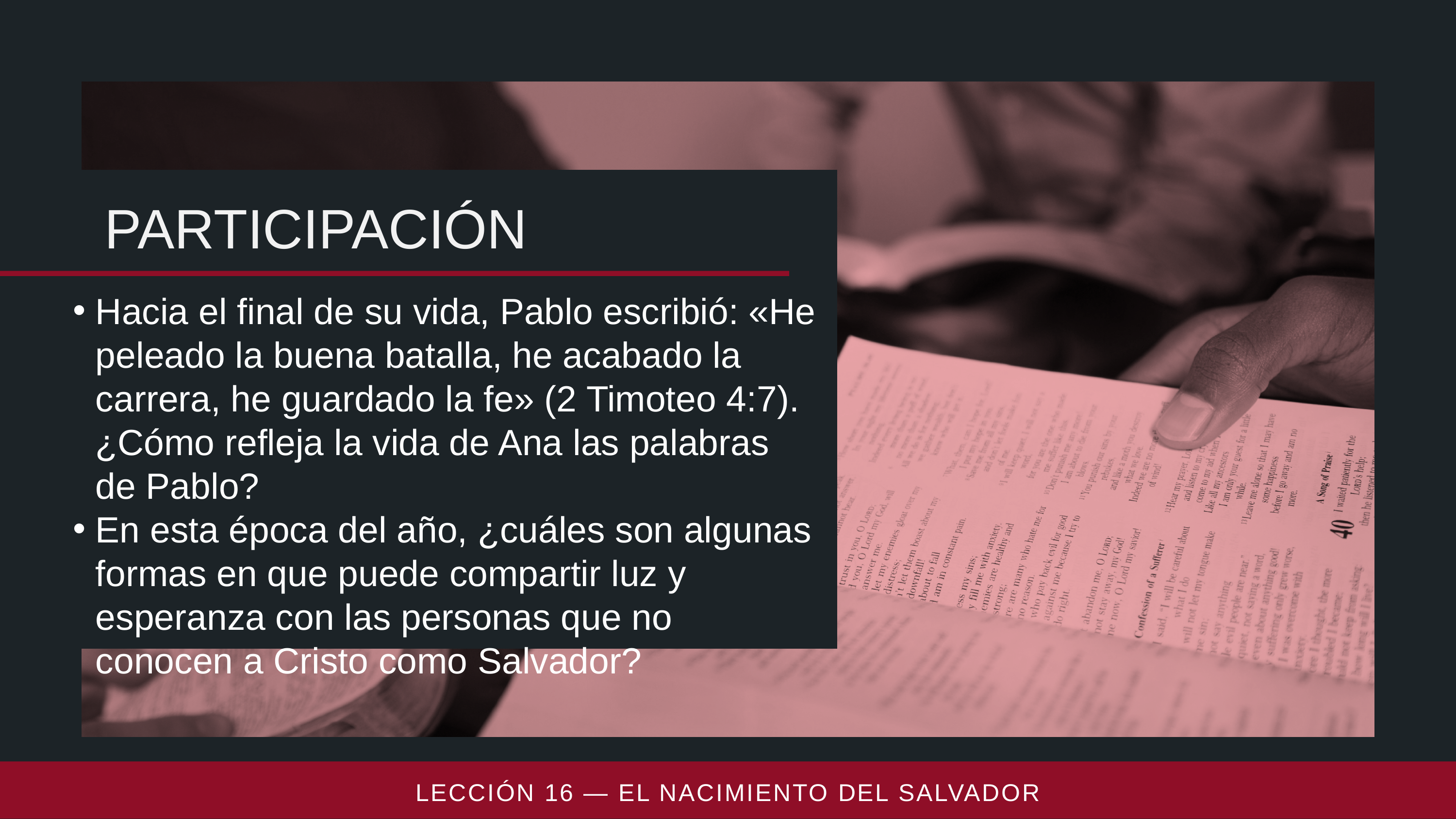

Hacia el final de su vida, Pablo escribió: «He peleado la buena batalla, he acabado la carrera, he guardado la fe» (2 Timoteo 4:7). ¿Cómo refleja la vida de Ana las palabras de Pablo?
En esta época del año, ¿cuáles son algunas formas en que puede compartir luz y esperanza con las personas que no conocen a Cristo como Salvador?